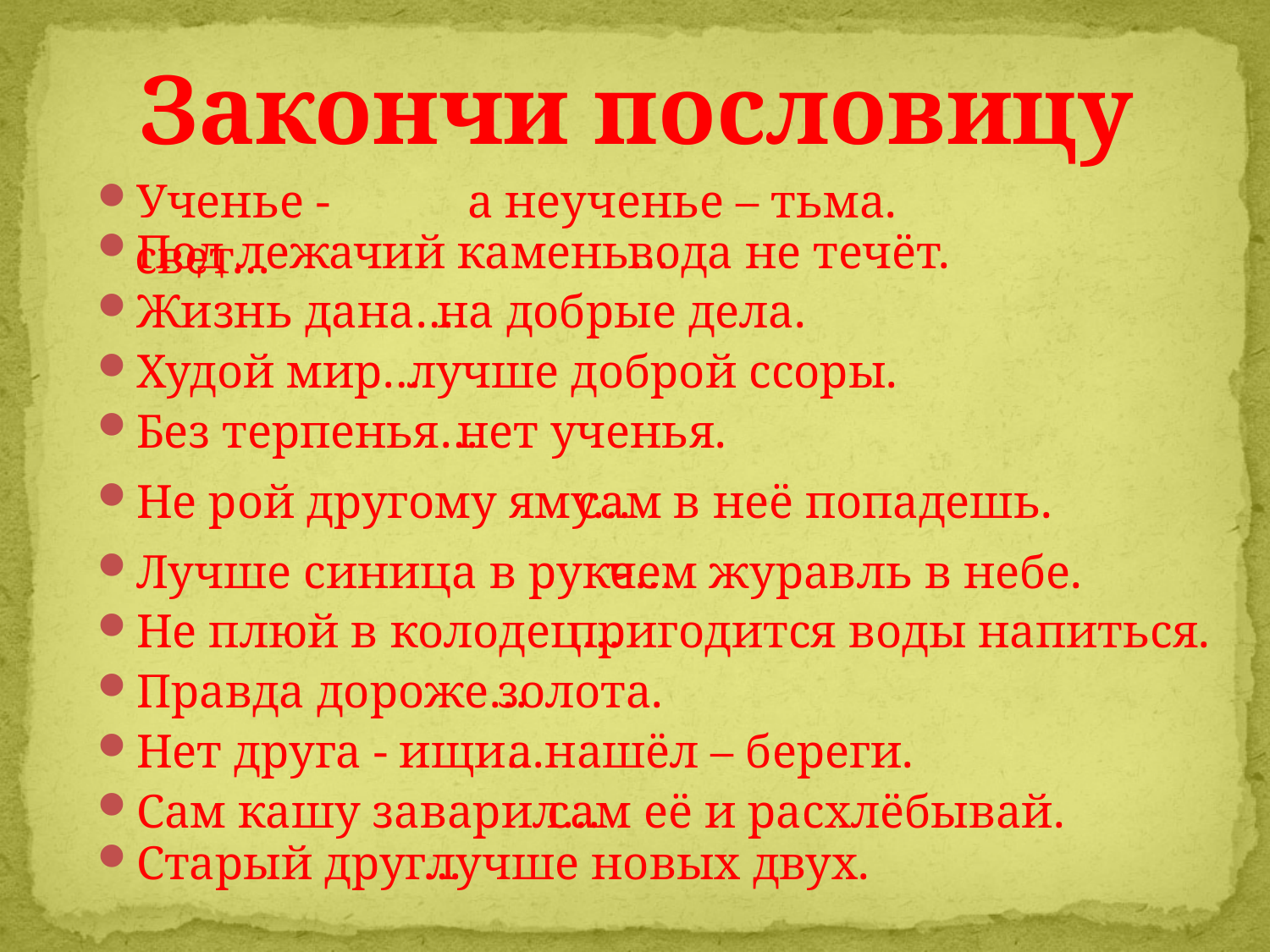

# Закончи пословицу
Ученье - свет…
а неученье – тьма.
Под лежачий камень…
вода не течёт.
Жизнь дана…
на добрые дела.
Худой мир…
лучше доброй ссоры.
Без терпенья…
нет ученья.
Не рой другому яму…
сам в неё попадешь.
Лучше синица в руке…
чем журавль в небе.
Не плюй в колодец…
пригодится воды напиться.
Правда дороже…
золота.
Нет друга - ищи…
а нашёл – береги.
Сам кашу заварил…
сам её и расхлёбывай.
Старый друг…
лучше новых двух.